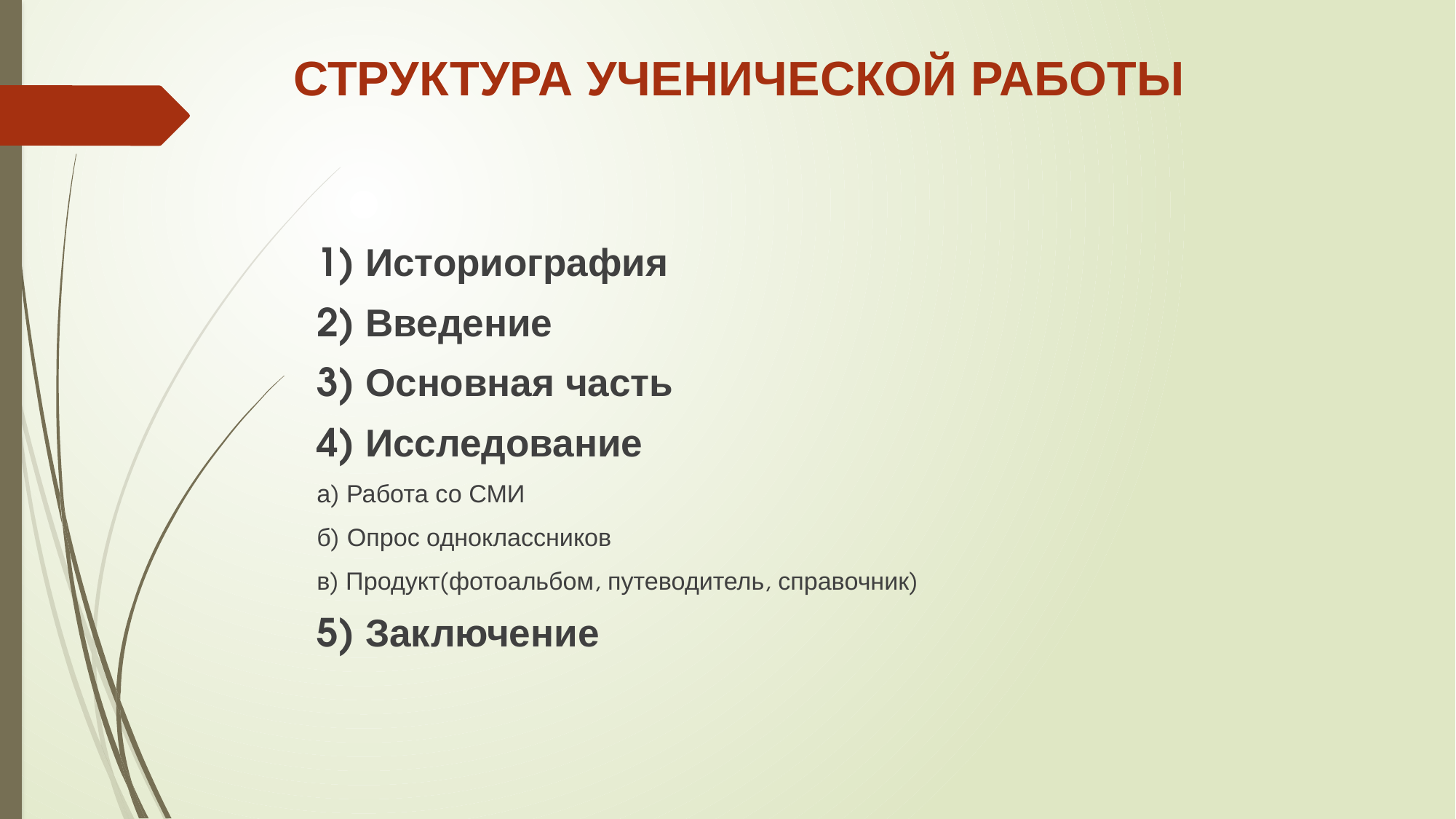

# СТРУКТУРА УЧЕНИЧЕСКОЙ РАБОТЫ
1) Историография
2) Введение
3) Основная часть
4) Исследование
а) Работа со СМИ
б) Опрос одноклассников
в) Продукт(фотоальбом, путеводитель, справочник)
5) Заключение